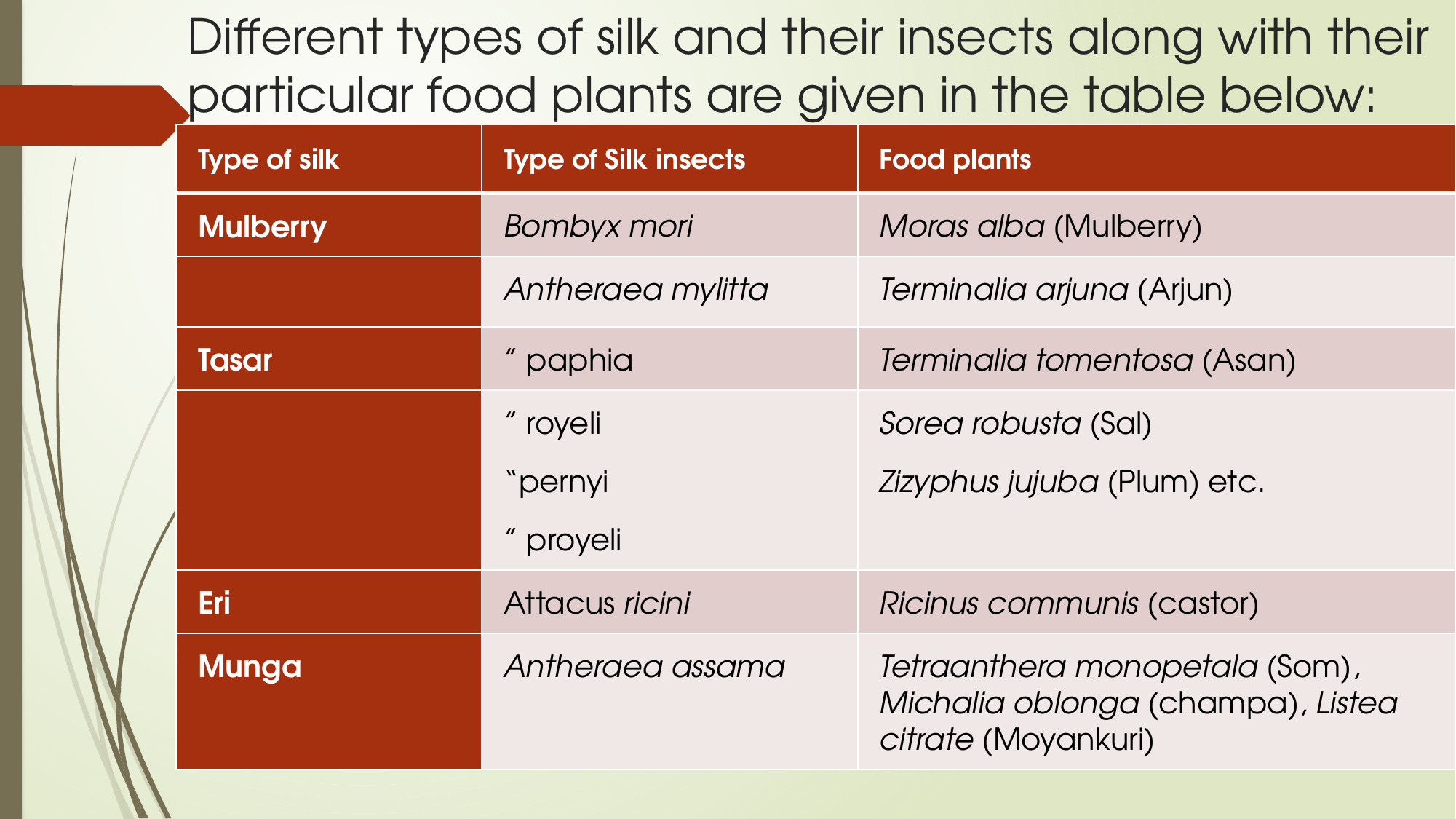

# Different types of silk and their insects along with their particular food plants are given in the table below:
| Type of silk | Type of Silk insects | Food plants |
| --- | --- | --- |
| Mulberry | Bombyx mori | Moras alba (Mulberry) |
|  | Antheraea mylitta | Terminalia arjuna (Arjun) |
| Tasar | ” paphia | Terminalia tomentosa (Asan) |
|  | ” royeli “pernyi ” proyeli | Sorea robusta (Sal) Zizyphus jujuba (Plum) etc. |
| Eri | Attacus ricini | Ricinus communis (castor) |
| Munga | Antheraea assama | Tetraanthera monopetala (Som), Michalia oblonga (champa), Listea citrate (Moyankuri) |